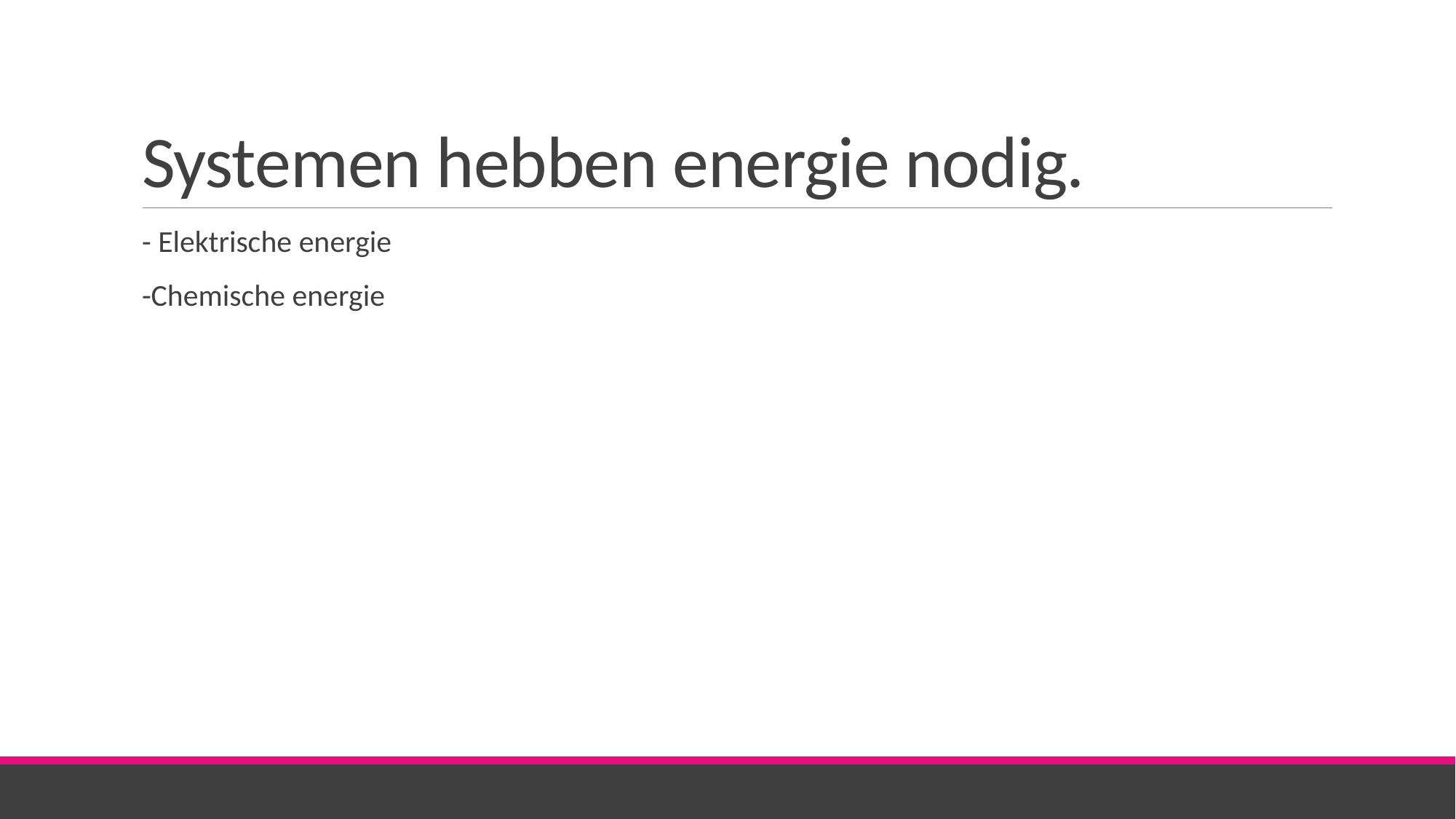

# Systemen hebben energie nodig.
- Elektrische energie
-Chemische energie